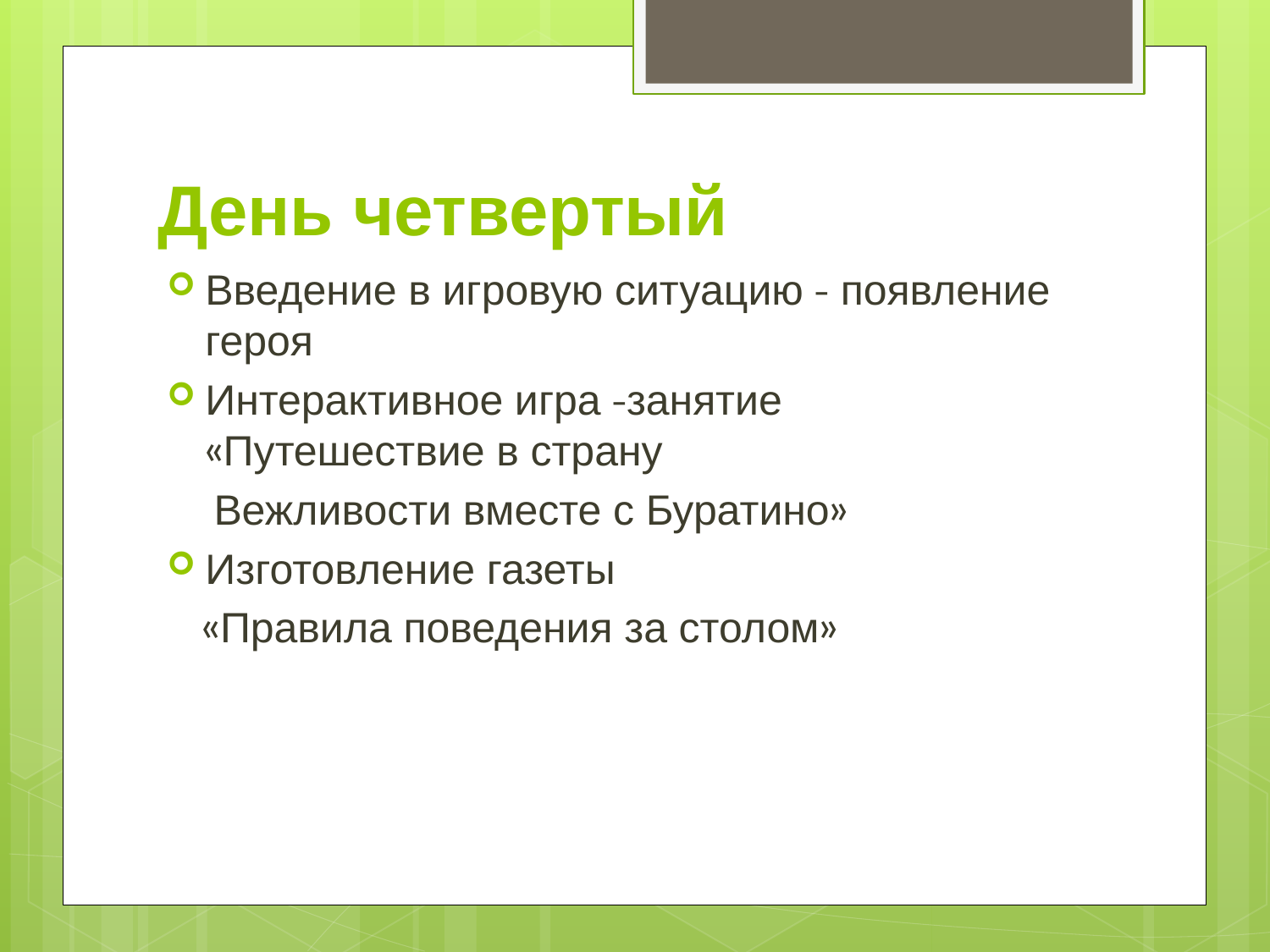

# День четвертый
Введение в игровую ситуацию - появление героя
Интерактивное игра -занятие «Путешествие в страну
    Вежливости вместе с Буратино»
Изготовление газеты
   «Правила поведения за столом»